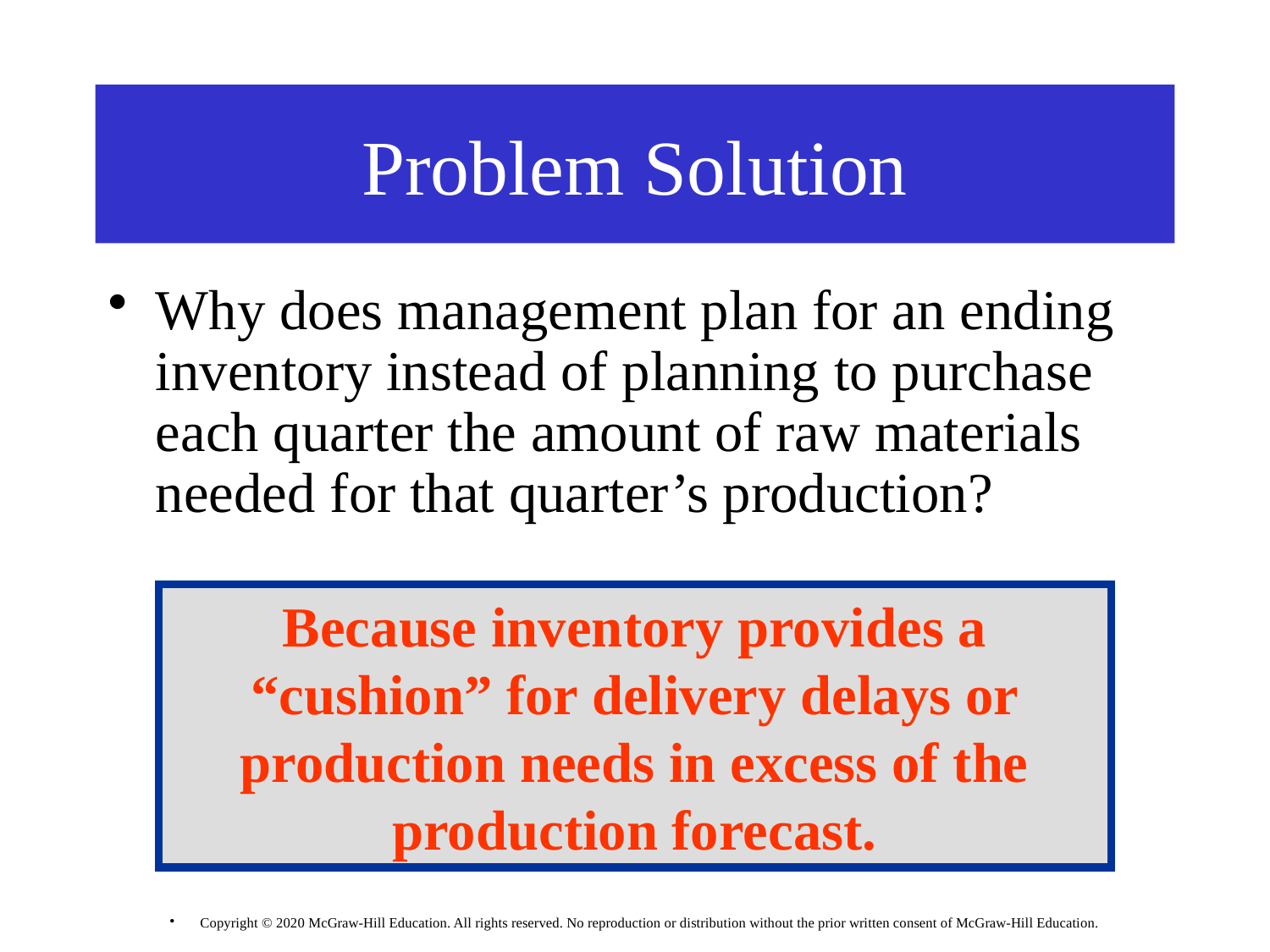

# Problem Solution
Why does management plan for an ending inventory instead of planning to purchase each quarter the amount of raw materials needed for that quarter’s production?
Because inventory provides a “cushion” for delivery delays or production needs in excess of the production forecast.